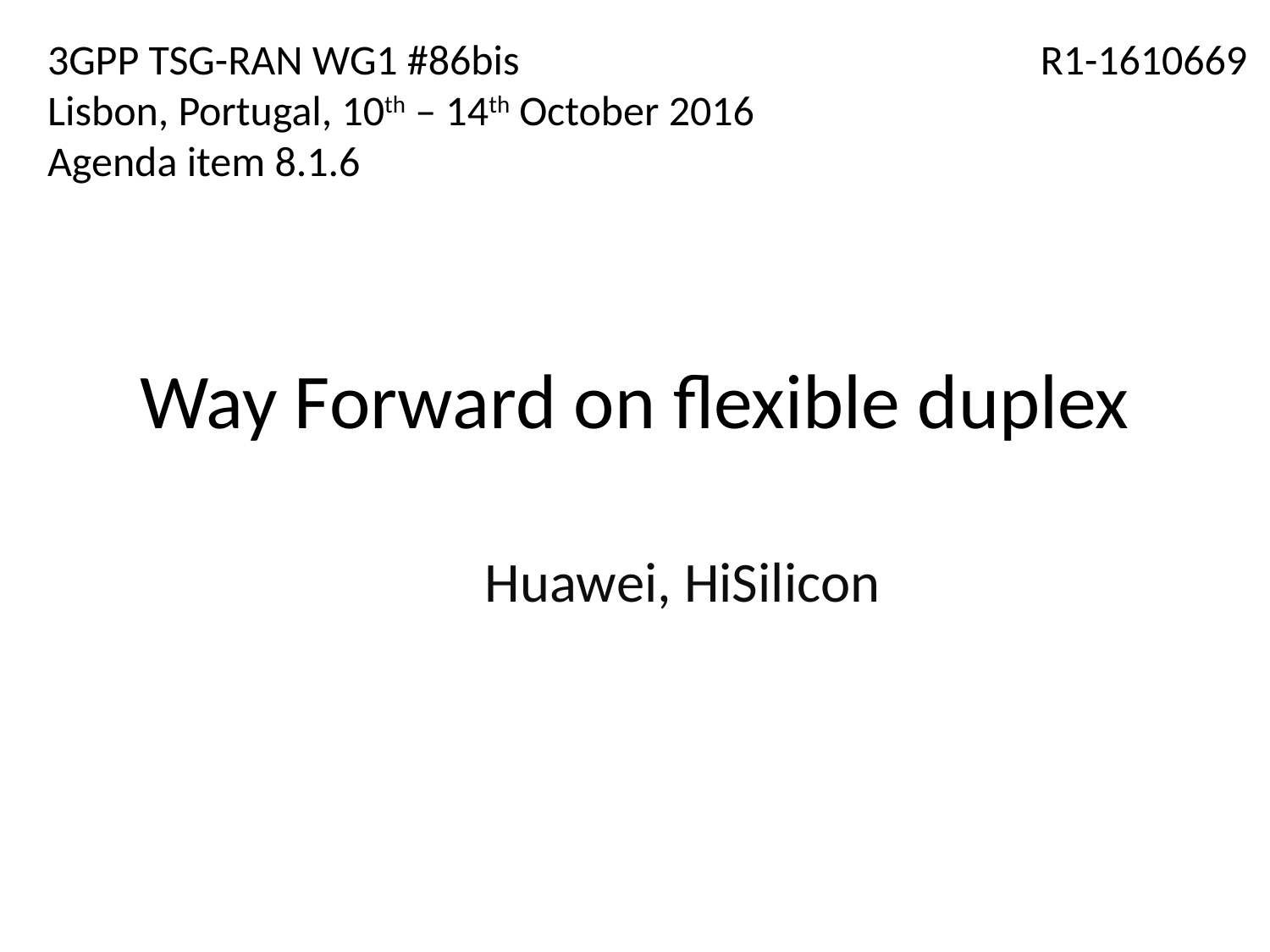

3GPP TSG-RAN WG1 #86bis
Lisbon, Portugal, 10th – 14th October 2016
Agenda item 8.1.6
R1-1610669
# Way Forward on flexible duplex
Huawei, HiSilicon